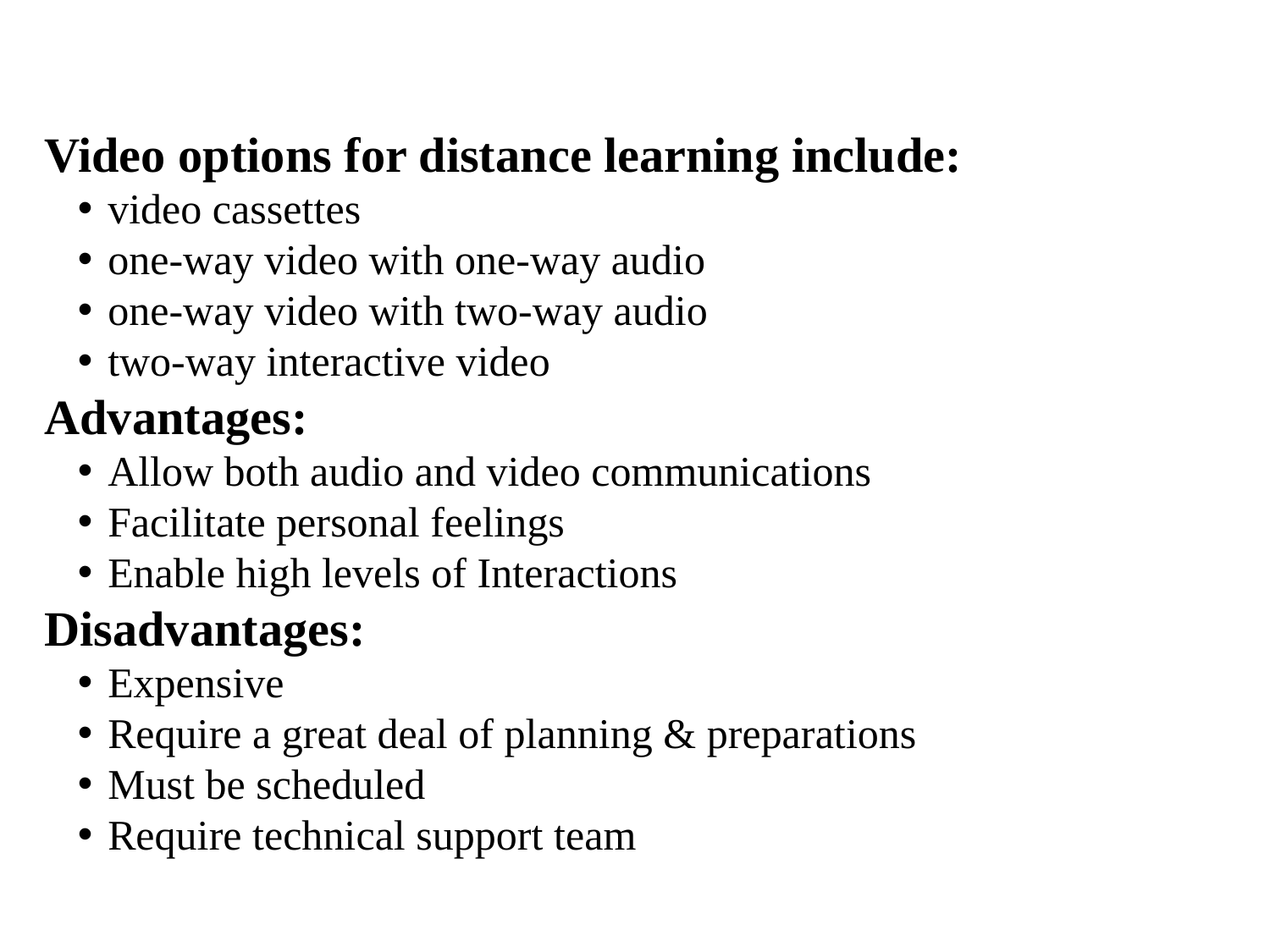

Video options for distance learning include:
video cassettes
one-way video with one-way audio
one-way video with two-way audio
two-way interactive video
Advantages:
Allow both audio and video communications
Facilitate personal feelings
Enable high levels of Interactions
Disadvantages:
Expensive
Require a great deal of planning & preparations
Must be scheduled
Require technical support team